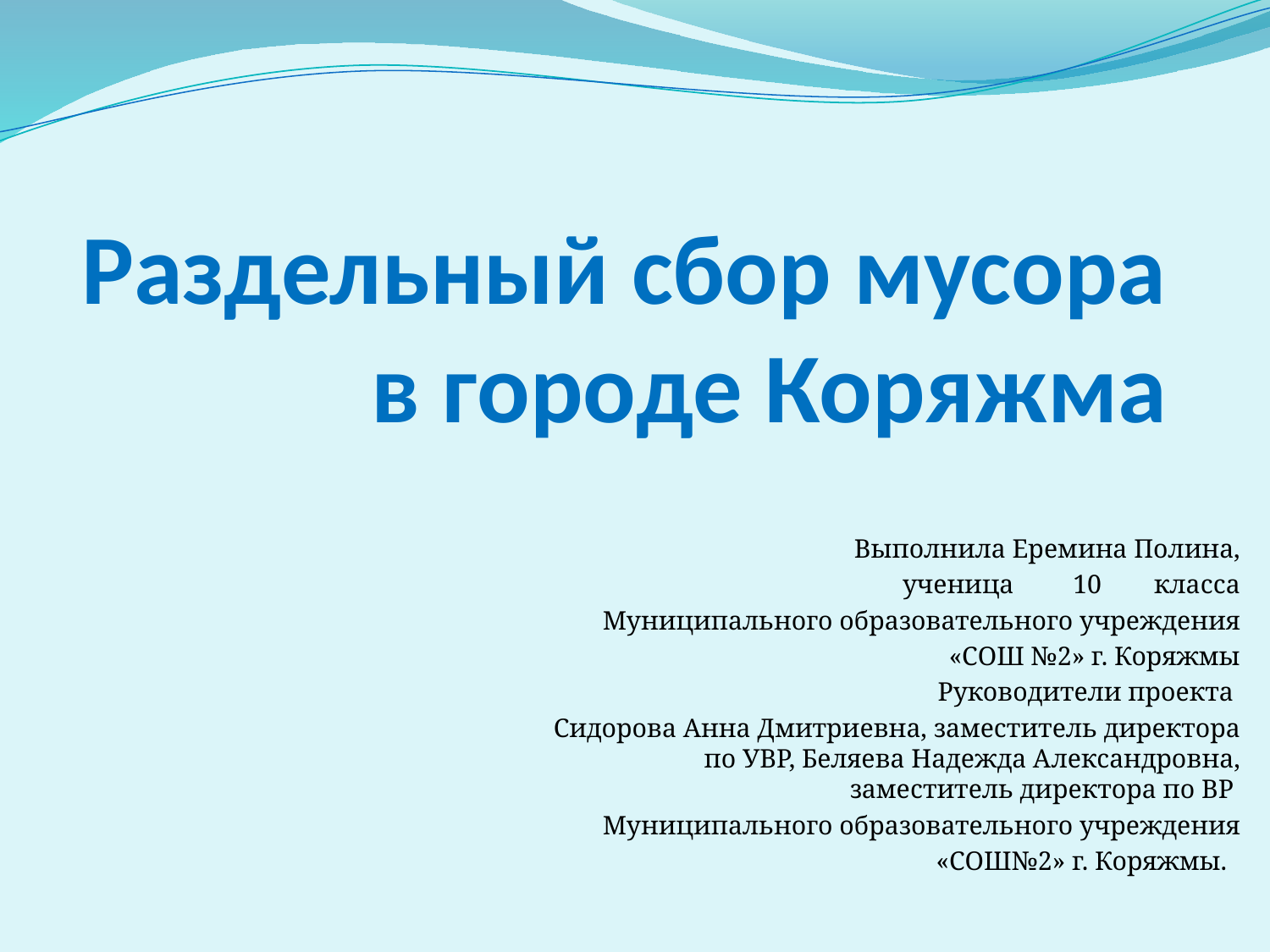

# Раздельный сбор мусора в городе Коряжма
Выполнила Еремина Полина,
ученица         10        класса
Муниципального образовательного учреждения
«СОШ №2» г. Коряжмы
Руководители проекта
Сидорова Анна Дмитриевна, заместитель директора по УВР, Беляева Надежда Александровна, заместитель директора по ВР
 Муниципального образовательного учреждения
 «СОШ№2» г. Коряжмы.